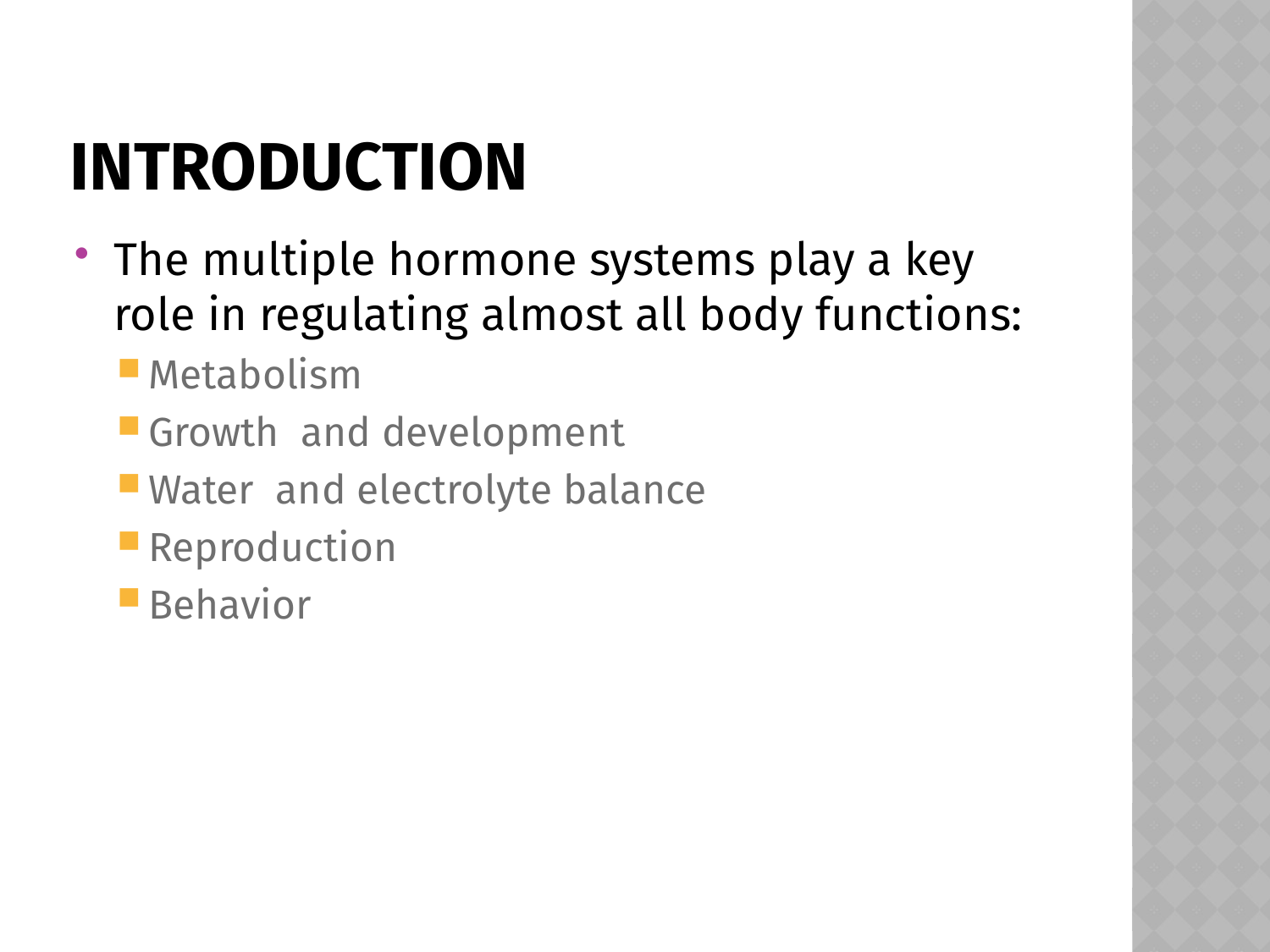

# Introduction
The multiple hormone systems play a key role in regulating almost all body functions:
Metabolism
Growth  and development
Water  and electrolyte balance
Reproduction
Behavior